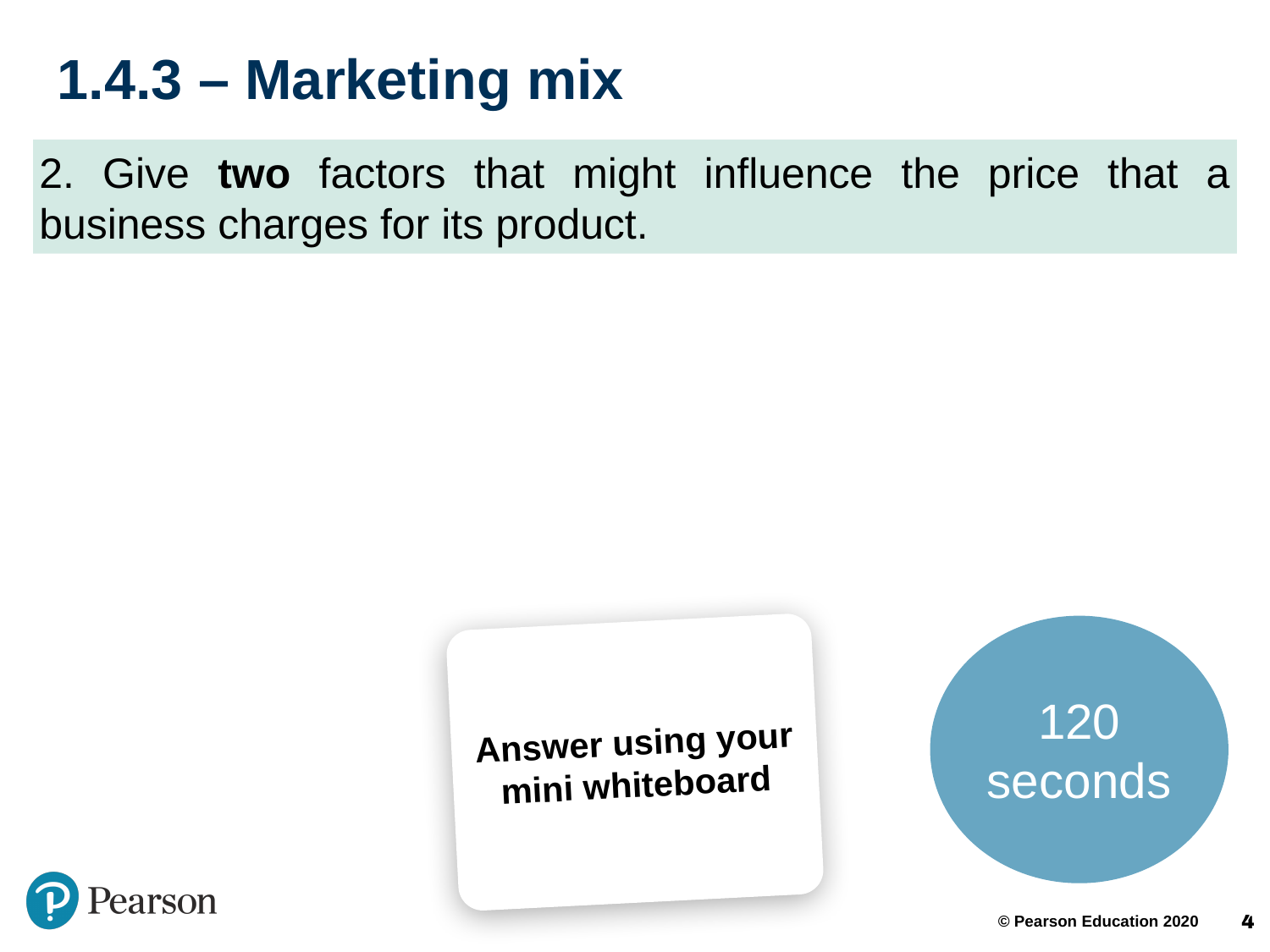

# 1.4.3 – Marketing mix
2. Give two factors that might influence the price that a business charges for its product.

120 seconds

Answer using your mini whiteboard

4